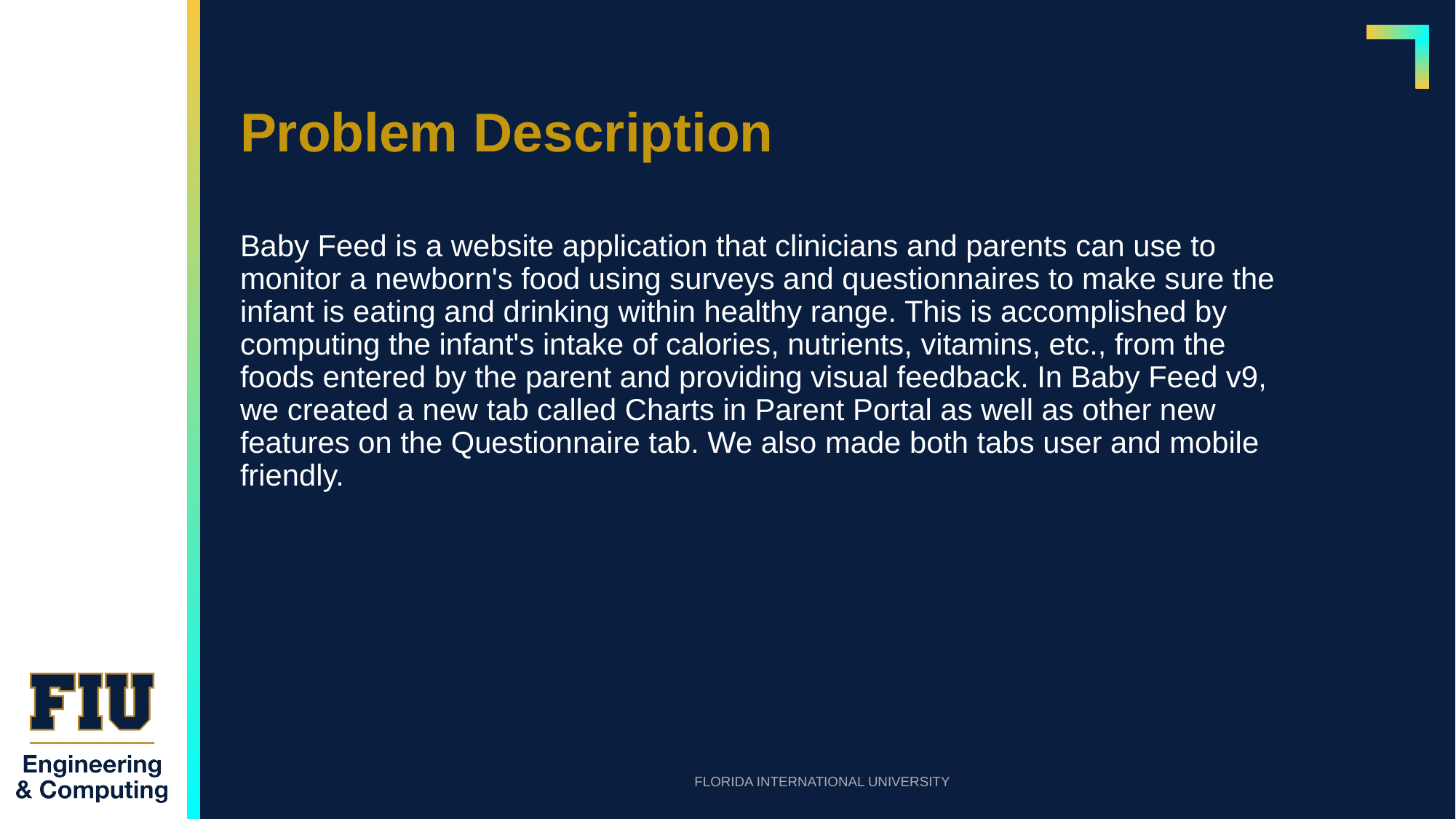

# Problem Description
Baby Feed is a website application that clinicians and parents can use to monitor a newborn's food using surveys and questionnaires to make sure the infant is eating and drinking within healthy range. This is accomplished by computing the infant's intake of calories, nutrients, vitamins, etc., from the foods entered by the parent and providing visual feedback. In Baby Feed v9, we created a new tab called Charts in Parent Portal as well as other new features on the Questionnaire tab. We also made both tabs user and mobile friendly.